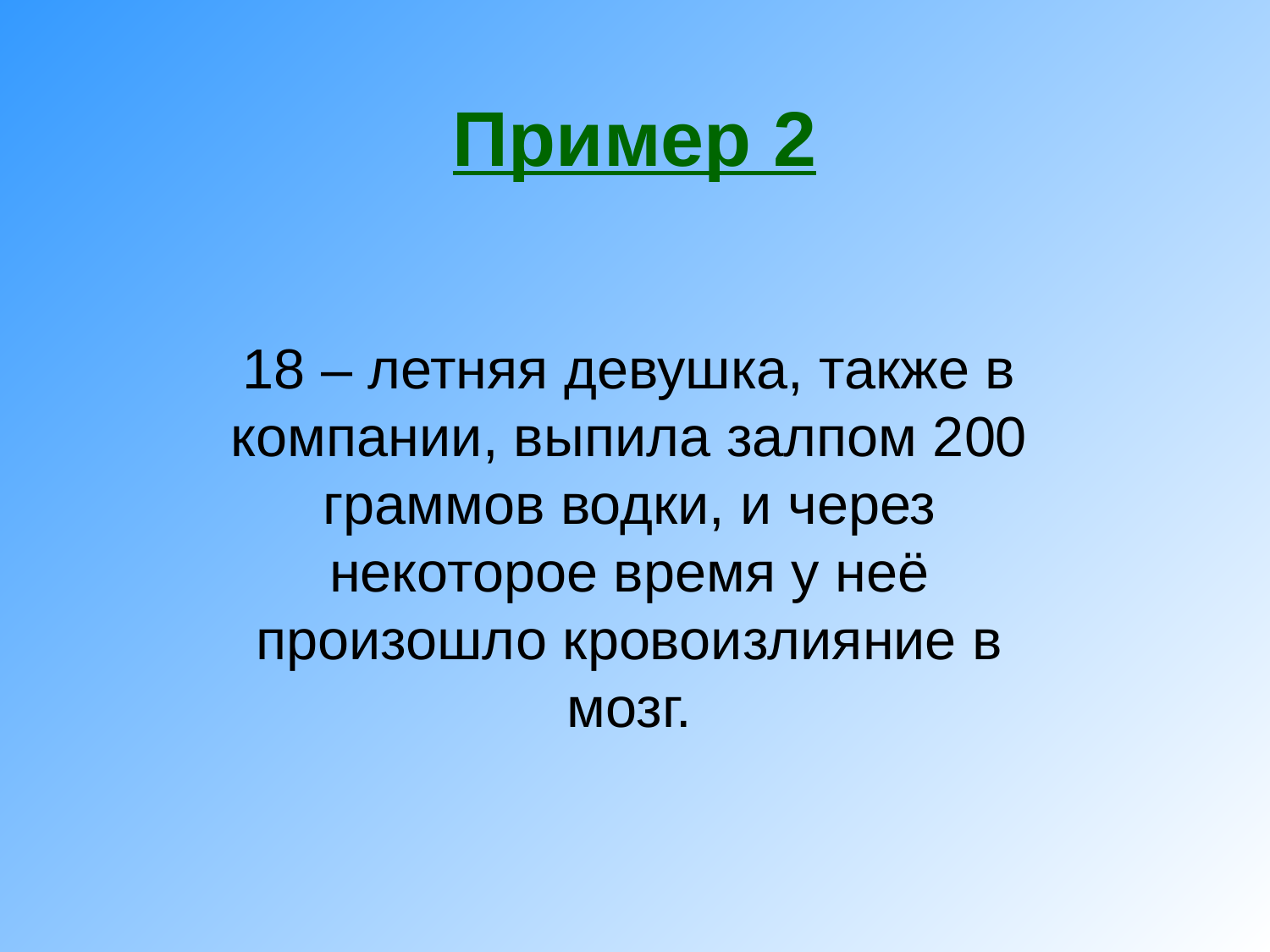

# Пример 2
18 – летняя девушка, также в компании, выпила залпом 200 граммов водки, и через некоторое время у неё произошло кровоизлияние в мозг.